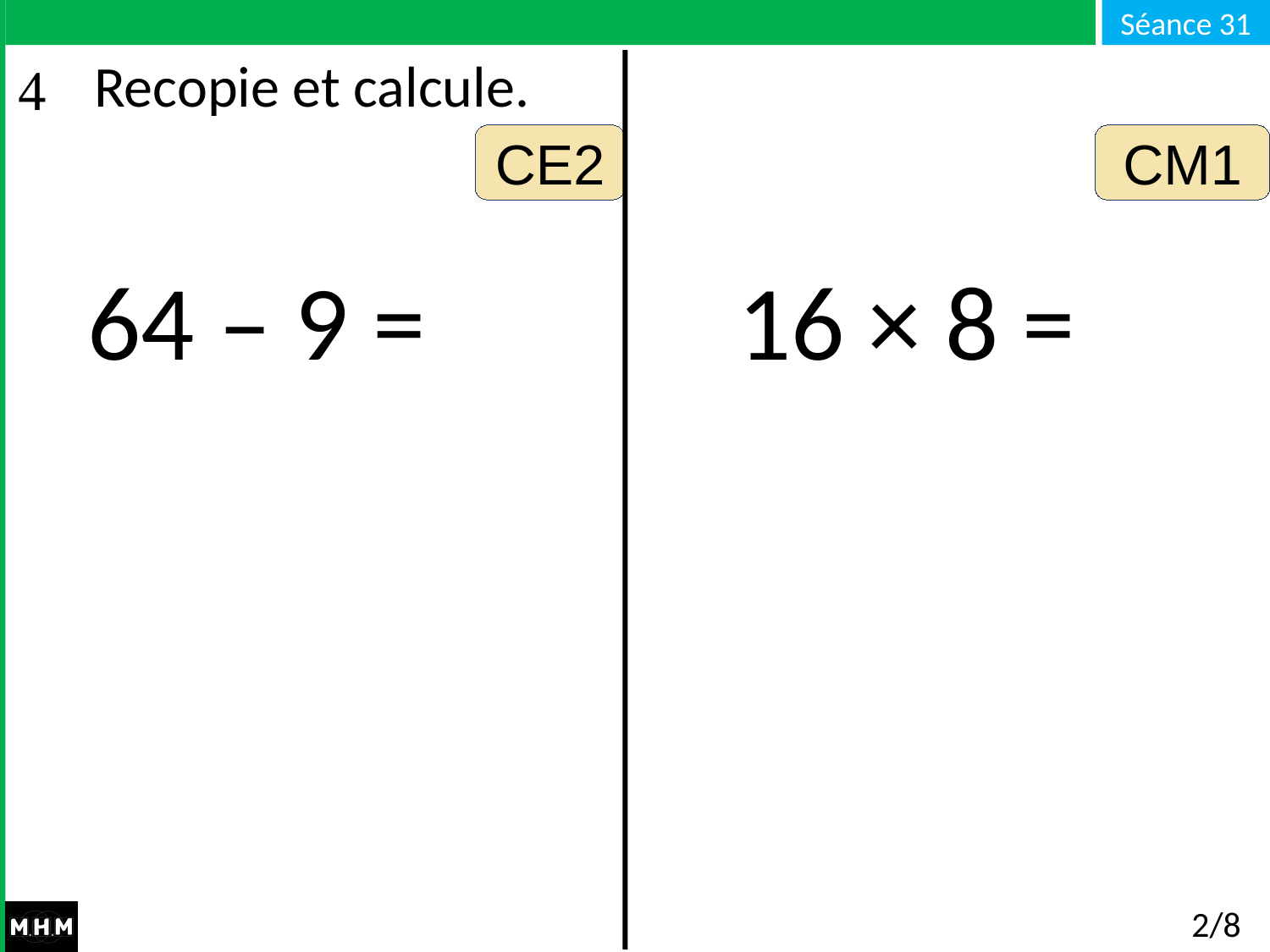

# Recopie et calcule.
CE2
CM1
64 – 9 =
16 × 8 =
2/8